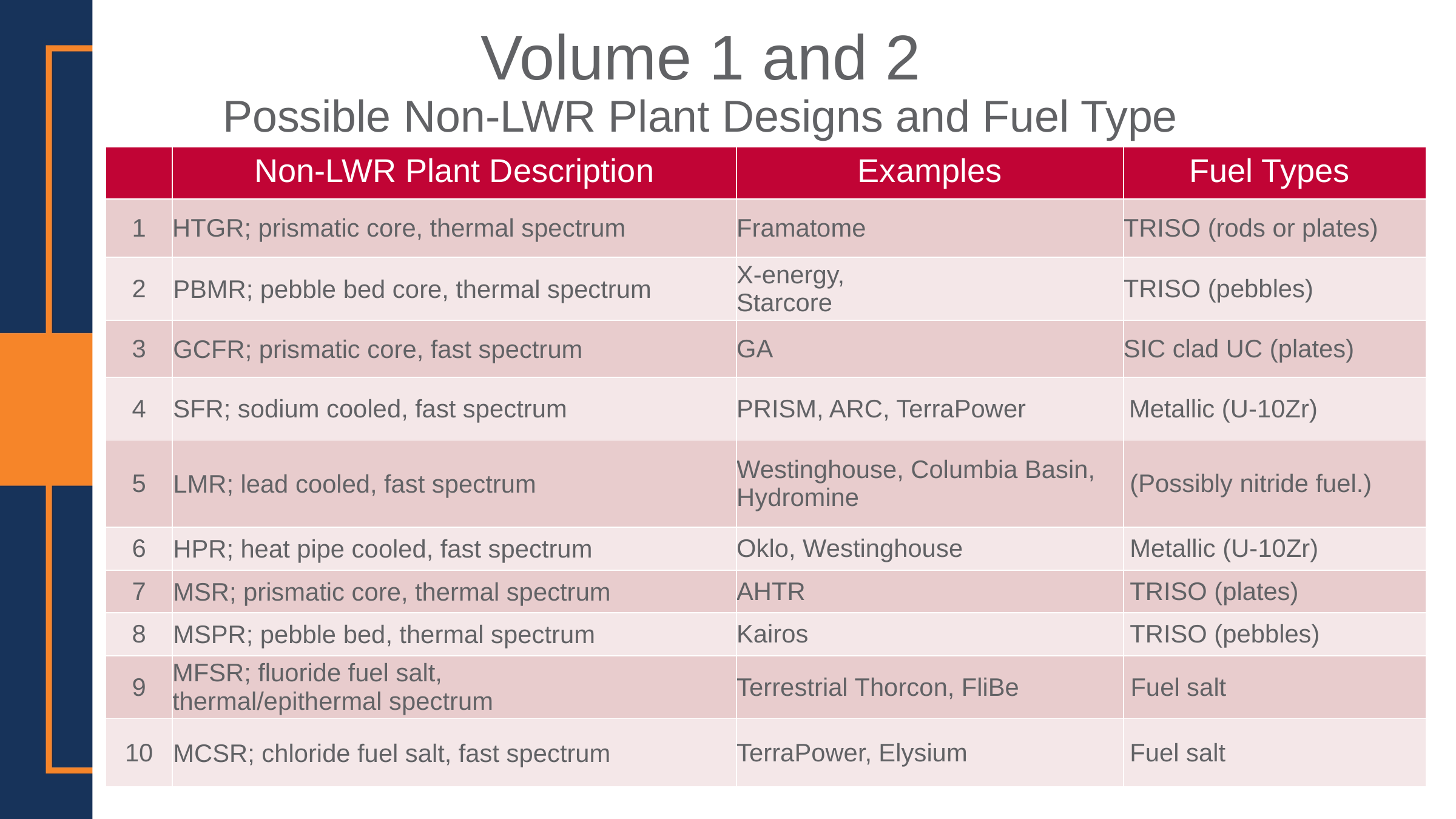

Volume 1 and 2
Possible Non-LWR Plant Designs and Fuel Type
|  | Non-LWR Plant Description | Examples | Fuel Types |
| --- | --- | --- | --- |
| 1 | HTGR; prismatic core, thermal spectrum | Framatome | TRISO (rods or plates) |
| 2 | PBMR; pebble bed core, thermal spectrum | X-energy, Starcore | TRISO (pebbles) |
| 3 | GCFR; prismatic core, fast spectrum | GA | SIC clad UC (plates) |
| 4 | SFR; sodium cooled, fast spectrum | PRISM, ARC, TerraPower | Metallic (U-10Zr) |
| 5 | LMR; lead cooled, fast spectrum | Westinghouse, Columbia Basin, Hydromine | (Possibly nitride fuel.) |
| 6 | HPR; heat pipe cooled, fast spectrum | Oklo, Westinghouse | Metallic (U-10Zr) |
| 7 | MSR; prismatic core, thermal spectrum | AHTR | TRISO (plates) |
| 8 | MSPR; pebble bed, thermal spectrum | Kairos | TRISO (pebbles) |
| 9 | MFSR; fluoride fuel salt, thermal/epithermal spectrum | Terrestrial Thorcon, FliBe | Fuel salt |
| 10 | MCSR; chloride fuel salt, fast spectrum | TerraPower, Elysium | Fuel salt |
10